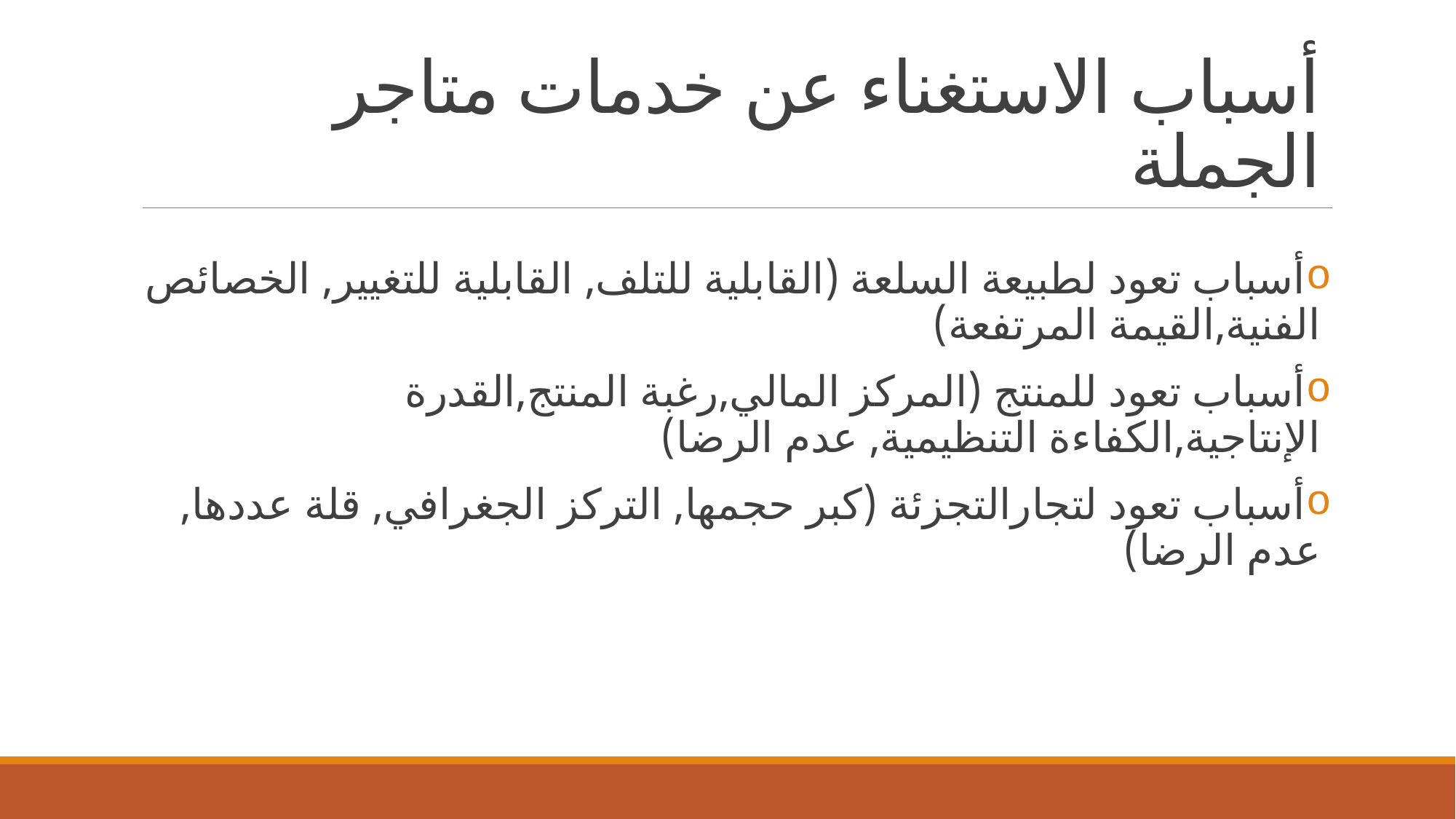

# أسباب الاستغناء عن خدمات متاجر الجملة
أسباب تعود لطبيعة السلعة (القابلية للتلف, القابلية للتغيير, الخصائص الفنية,القيمة المرتفعة)
أسباب تعود للمنتج (المركز المالي,رغبة المنتج,القدرة الإنتاجية,الكفاءة التنظيمية, عدم الرضا)
أسباب تعود لتجارالتجزئة (كبر حجمها, التركز الجغرافي, قلة عددها, عدم الرضا)